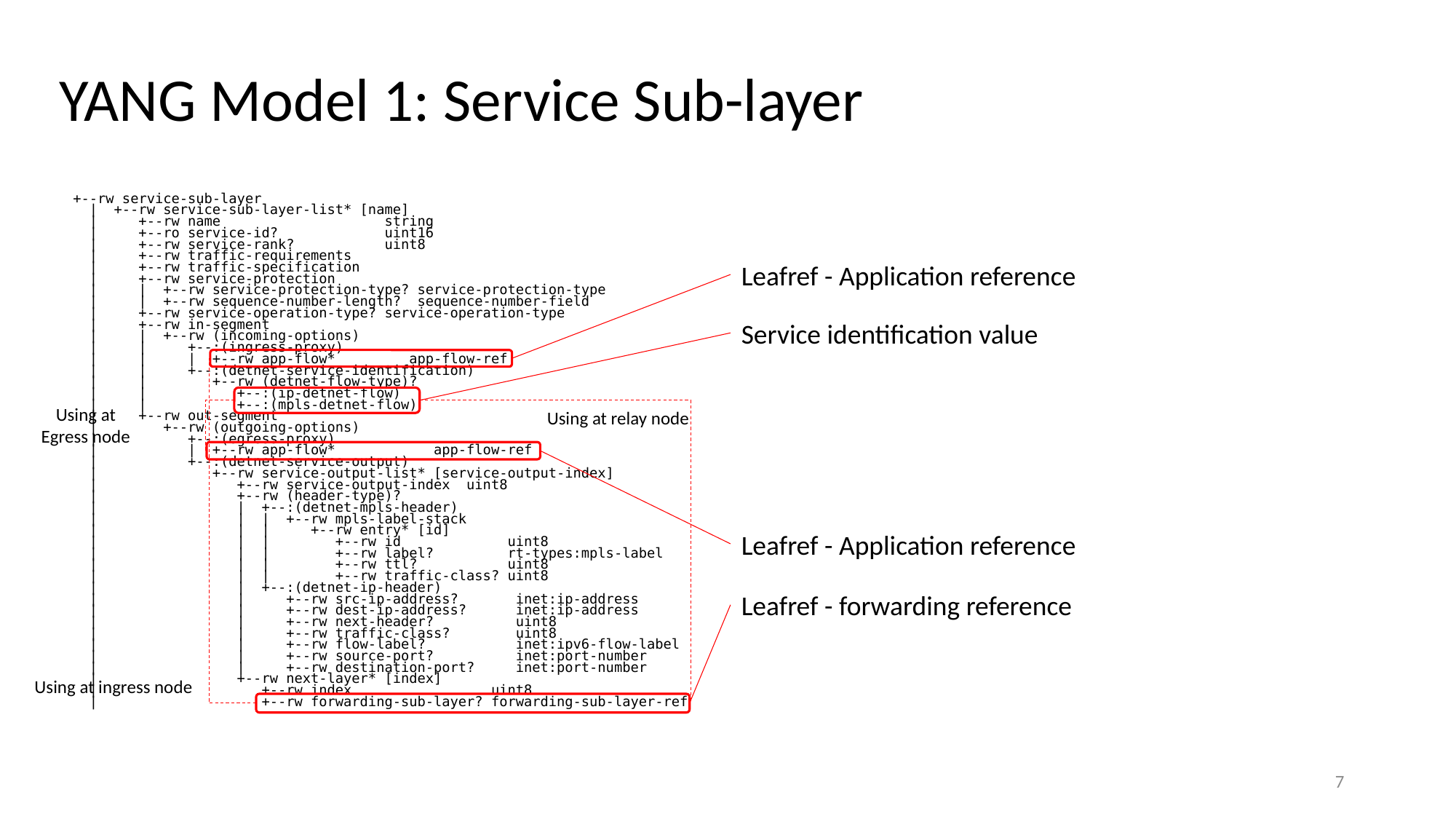

# YANG Model 1: Service Sub-layer
+--rw service-sub-layer
  |  +--rw service-sub-layer-list* [name]
  |     +--rw name                    string
  |     +--ro service-id?             uint16
  |     +--rw service-rank?           uint8
  |     +--rw traffic-requirements
  |     +--rw traffic-specification
  |     +--rw service-protection
  |     |  +--rw service-protection-type? service-protection-type
  |     |  +--rw sequence-number-length?  sequence-number-field
  |     +--rw service-operation-type? service-operation-type
  |     +--rw in-segment
  |     |  +--rw (incoming-options)
  |     |     +--:(ingress-proxy)
  |     |     |  +--rw app-flow*         app-flow-ref
  |     |     +--:(detnet-service-identification)
  |     |        +--rw (detnet-flow-type)?
  |     |           +--:(ip-detnet-flow)
  |     |           +--:(mpls-detnet-flow)
  |     +--rw out-segment
  |        +--rw (outgoing-options)
  |           +--:(egress-proxy)
  |           |  +--rw app-flow*            app-flow-ref
  |           +--:(detnet-service-output)
  |              +--rw service-output-list* [service-output-index]
  |                 +--rw service-output-index  uint8
  |                 +--rw (header-type)?
  |                 |  +--:(detnet-mpls-header)
  |                 |  |  +--rw mpls-label-stack
  |                 |  |     +--rw entry* [id]
  |                 |  |        +--rw id             uint8
  |                 |  |        +--rw label?         rt-types:mpls-label
  |                 |  |        +--rw ttl?           uint8
  |                 |  |        +--rw traffic-class? uint8
  |                 |  +--:(detnet-ip-header)
  |                 |     +--rw src-ip-address?       inet:ip-address
  |                 |     +--rw dest-ip-address?      inet:ip-address
  |                 |     +--rw next-header?          uint8
  |                 |     +--rw traffic-class?        uint8
  |                 |     +--rw flow-label?           inet:ipv6-flow-label
  |                 |     +--rw source-port?          inet:port-number
  |                 |     +--rw destination-port?     inet:port-number
  |                 +--rw next-layer* [index]
  |                    +--rw index                 uint8
  |                    +--rw forwarding-sub-layer? forwarding-sub-layer-ref
Leafref - Application reference
Service identification value

Using at
Egress node
Using at relay node

Leafref - Application reference
Leafref - forwarding reference
Using at ingress node

7